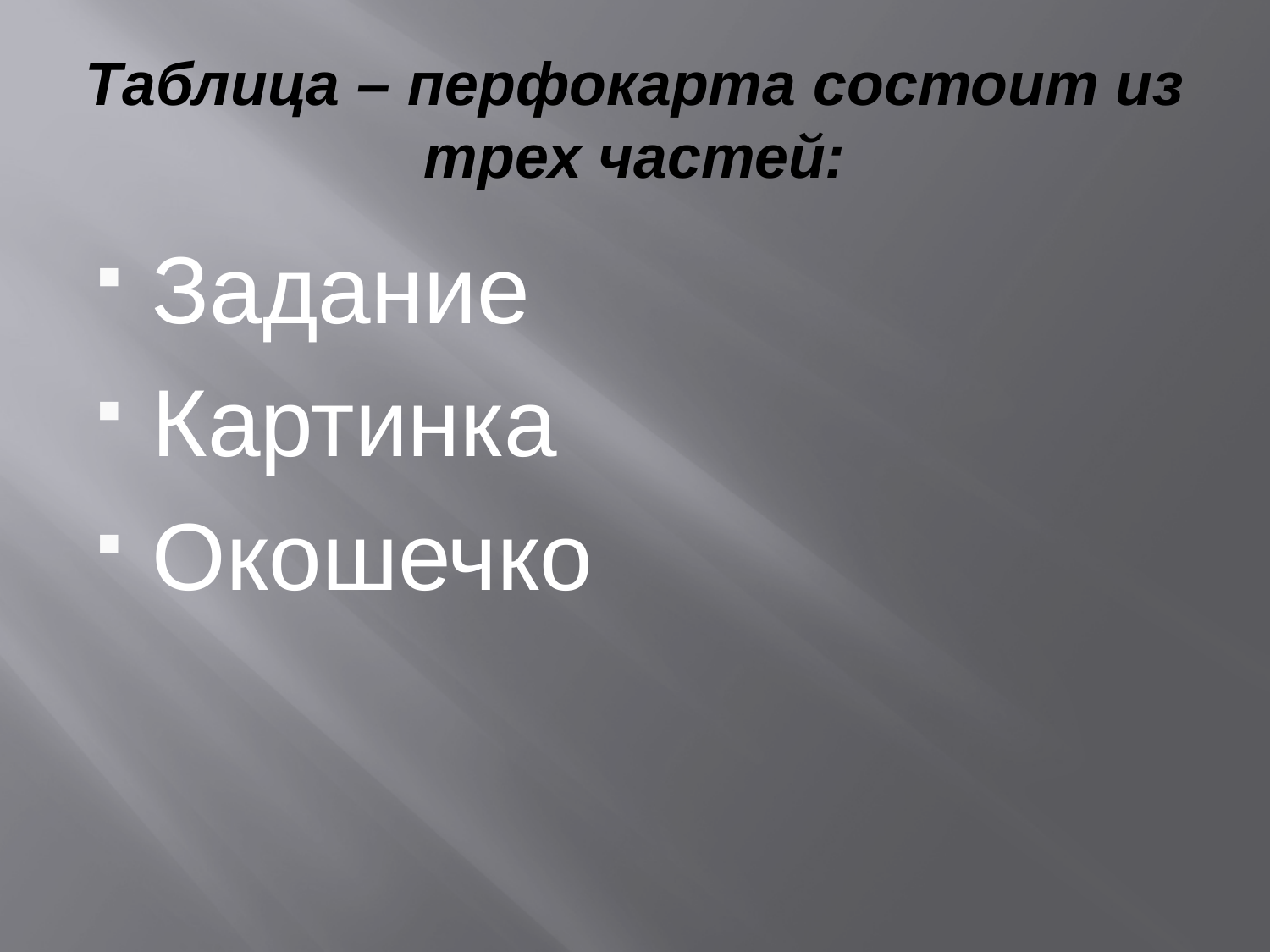

# Таблица – перфокарта состоит из трех частей:
Задание
Картинка
Окошечко